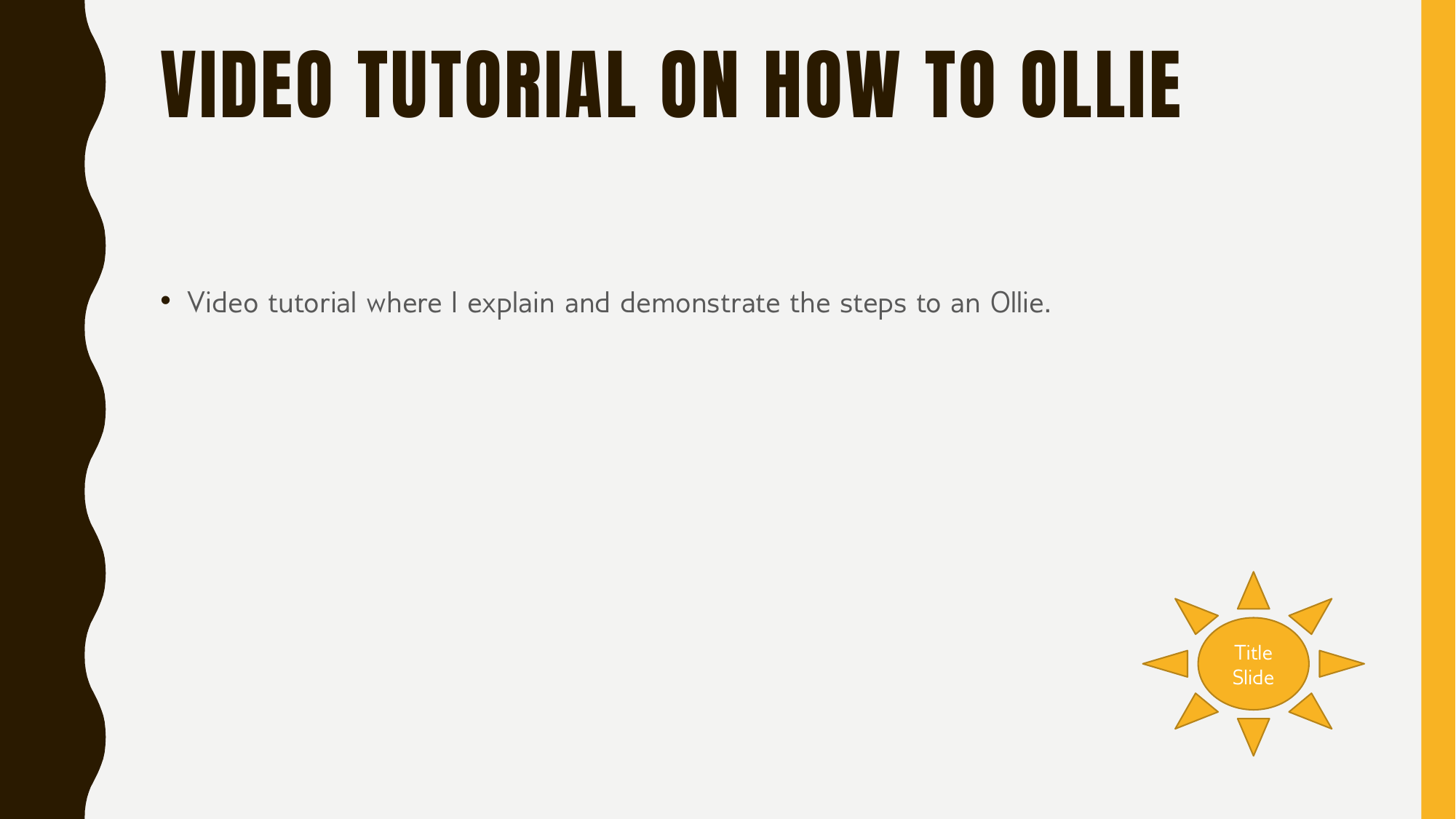

# Video Tutorial on how to Ollie
Video tutorial where I explain and demonstrate the steps to an Ollie.
Title Slide